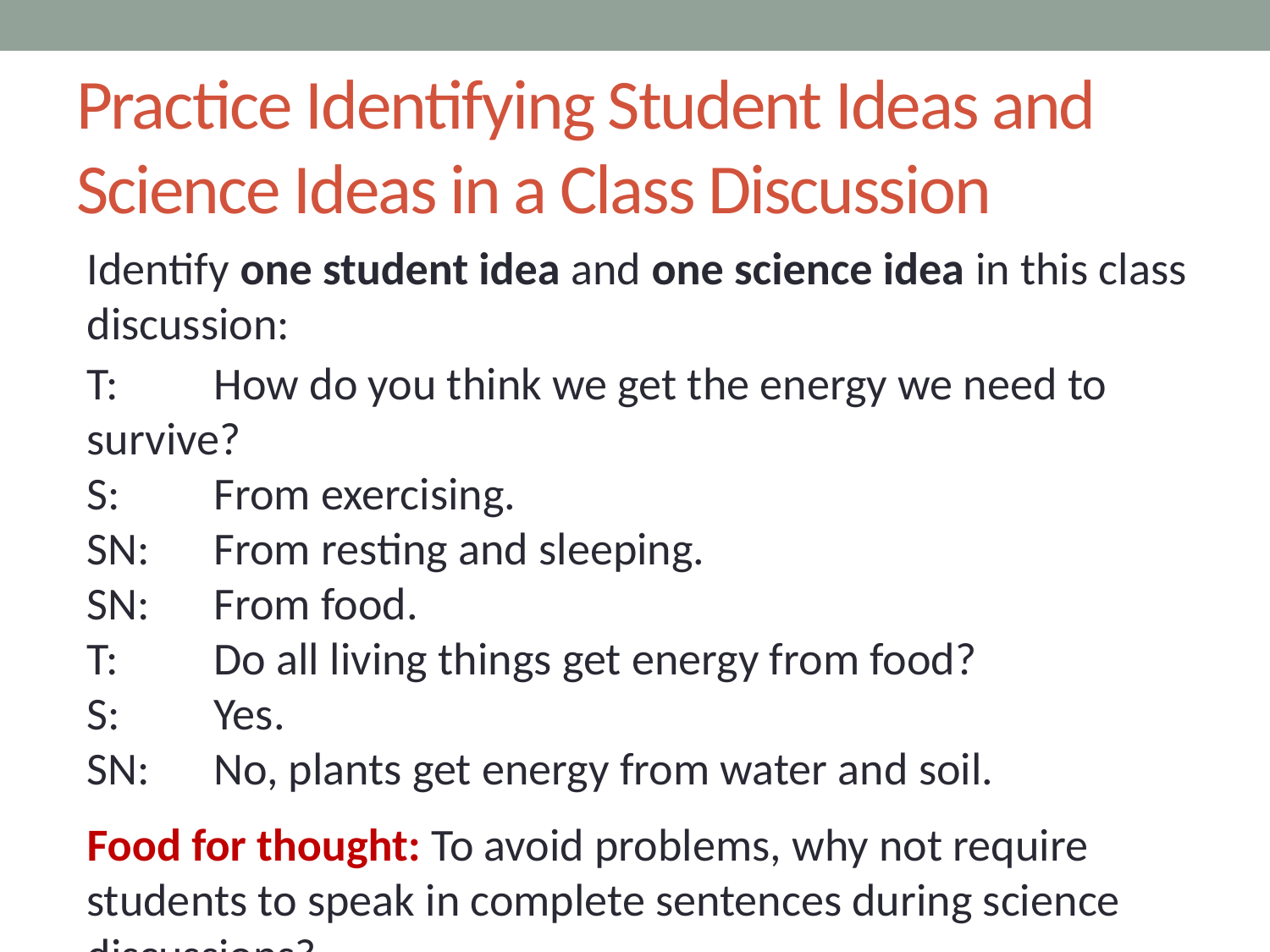

# Practice Identifying Student Ideas and Science Ideas in a Class Discussion
Identify one student idea and one science idea in this class discussion:
T:	How do you think we get the energy we need to survive?
S:	From exercising.
SN:	From resting and sleeping.
SN:	From food.
T:	Do all living things get energy from food?
S:	Yes.
SN:	No, plants get energy from water and soil.
Food for thought: To avoid problems, why not require students to speak in complete sentences during science discussions?